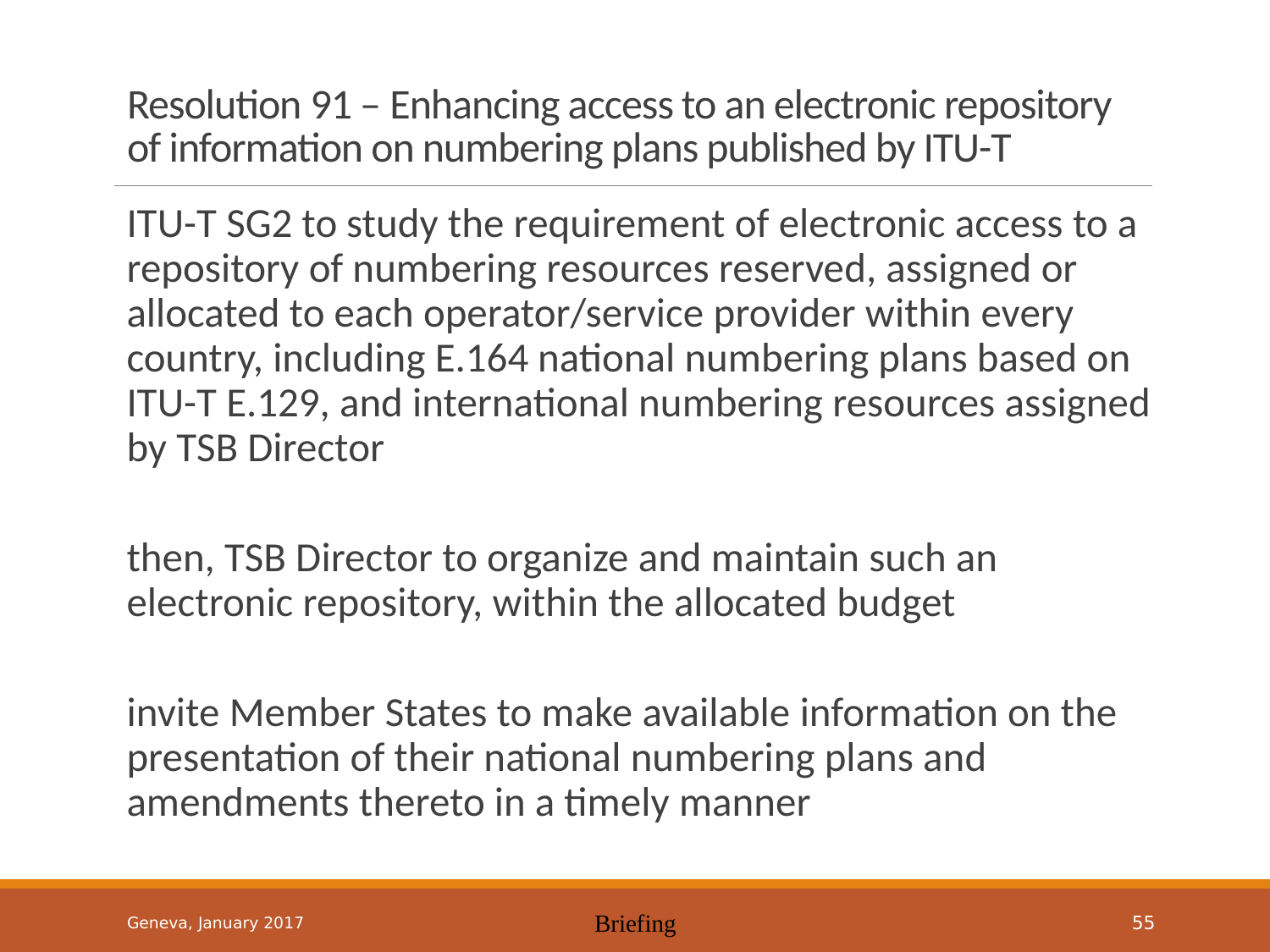

# Resolution 91 – Enhancing access to an electronic repository of information on numbering plans published by ITU-T
ITU-T SG2 to study the requirement of electronic access to a repository of numbering resources reserved, assigned or allocated to each operator/service provider within every country, including E.164 national numbering plans based on ITU-T E.129, and international numbering resources assigned by TSB Director

then, TSB Director to organize and maintain such an electronic repository, within the allocated budget

invite Member States to make available information on the presentation of their national numbering plans and amendments thereto in a timely manner
Geneva, January 2017
Briefing
55